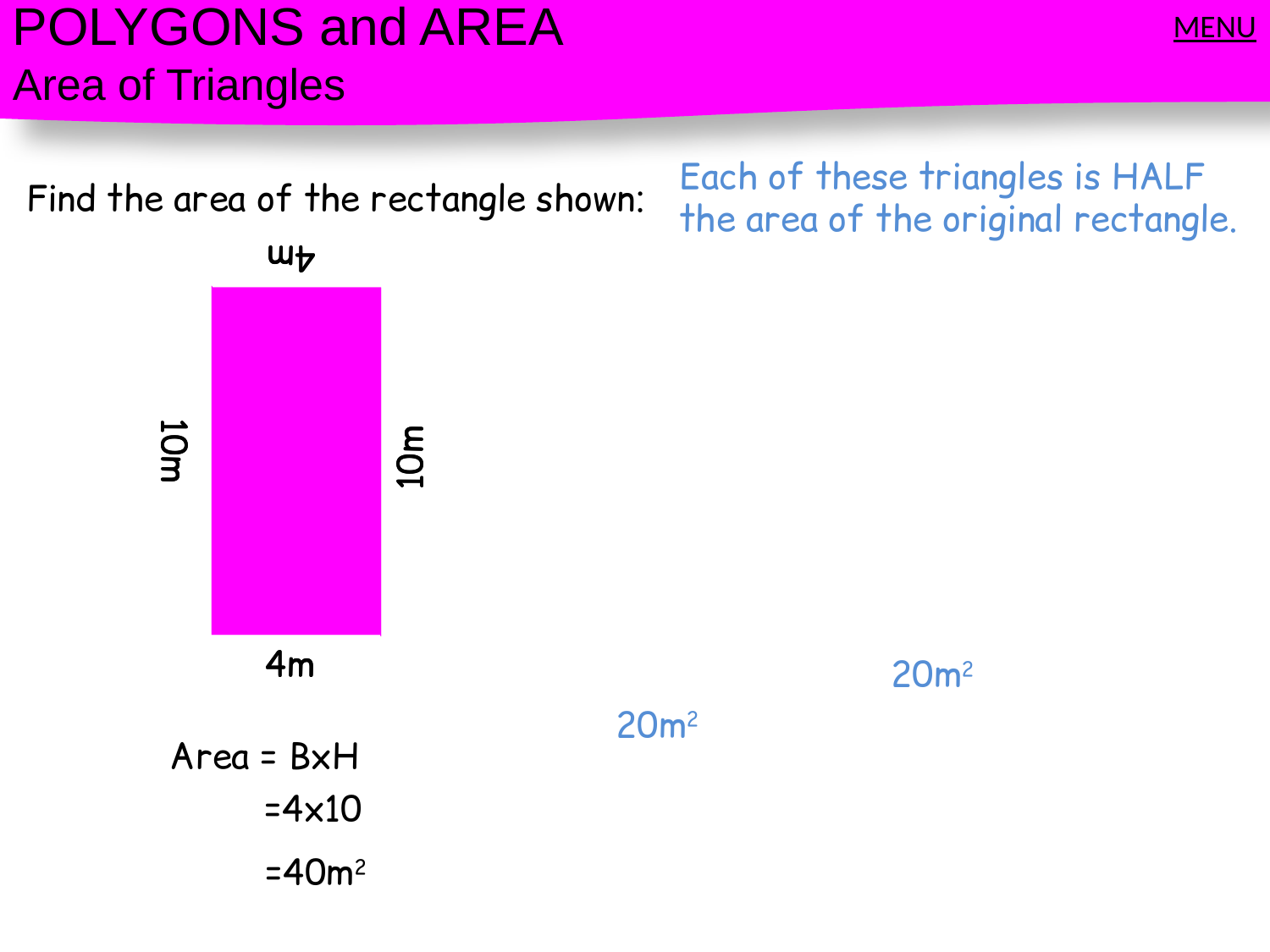

POLYGONS and AREA
Area of Triangles
MENU
Each of these triangles is HALF the area of the original rectangle.
Find the area of the rectangle shown:
4m

10m
4m

10m

10m
4m

10m
4m
20m2
20m2
Area = BxH
=4x10
=40m2